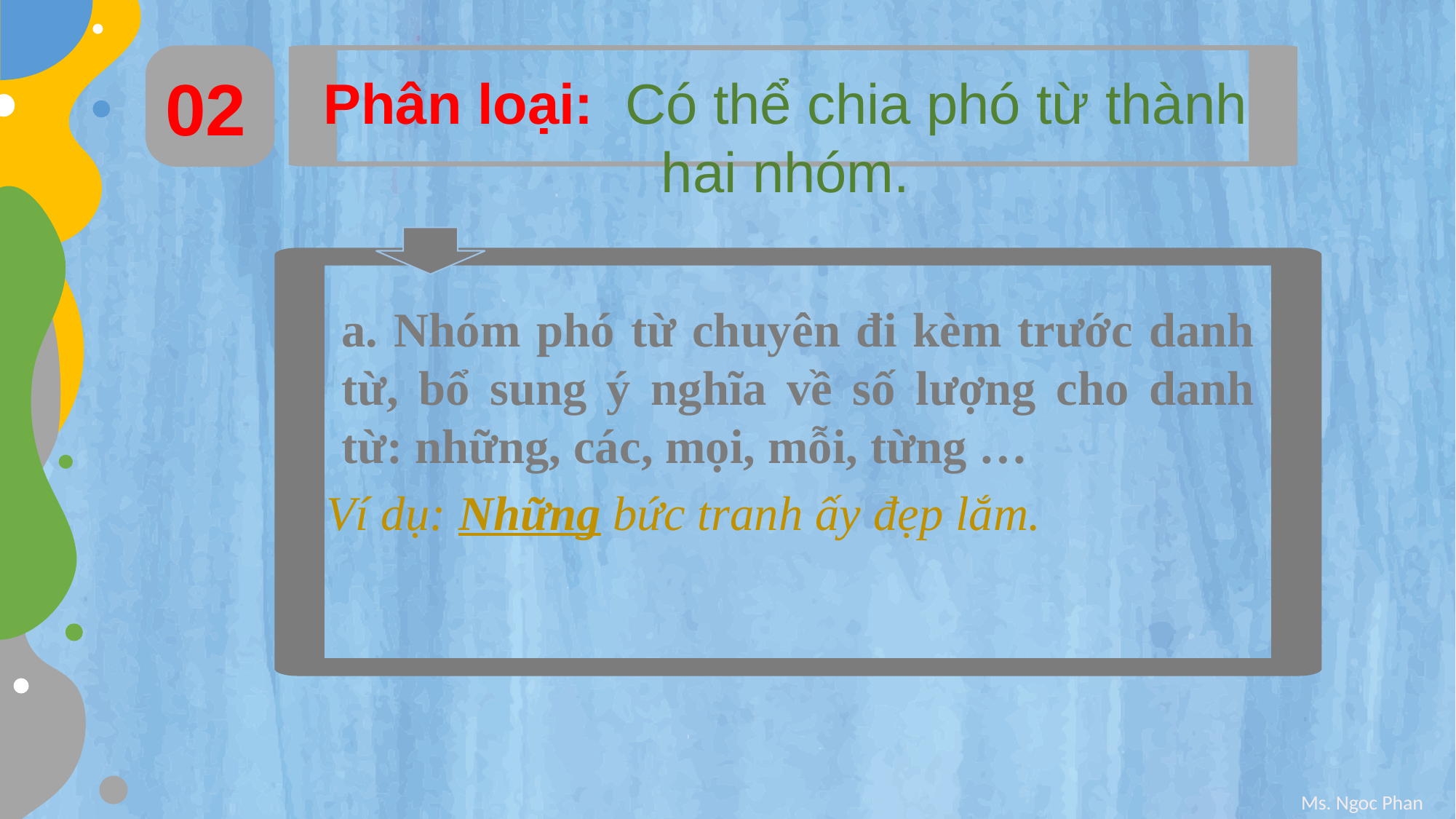

Phân loại:  Có thể chia phó từ thành hai nhóm.

02

a. Nhóm phó từ chuyên đi kèm trước danh từ, bổ sung ý nghĩa về số lượng cho danh từ: những, các, mọi, mỗi, từng …

Ví dụ: Những bức tranh ấy đẹp lắm.